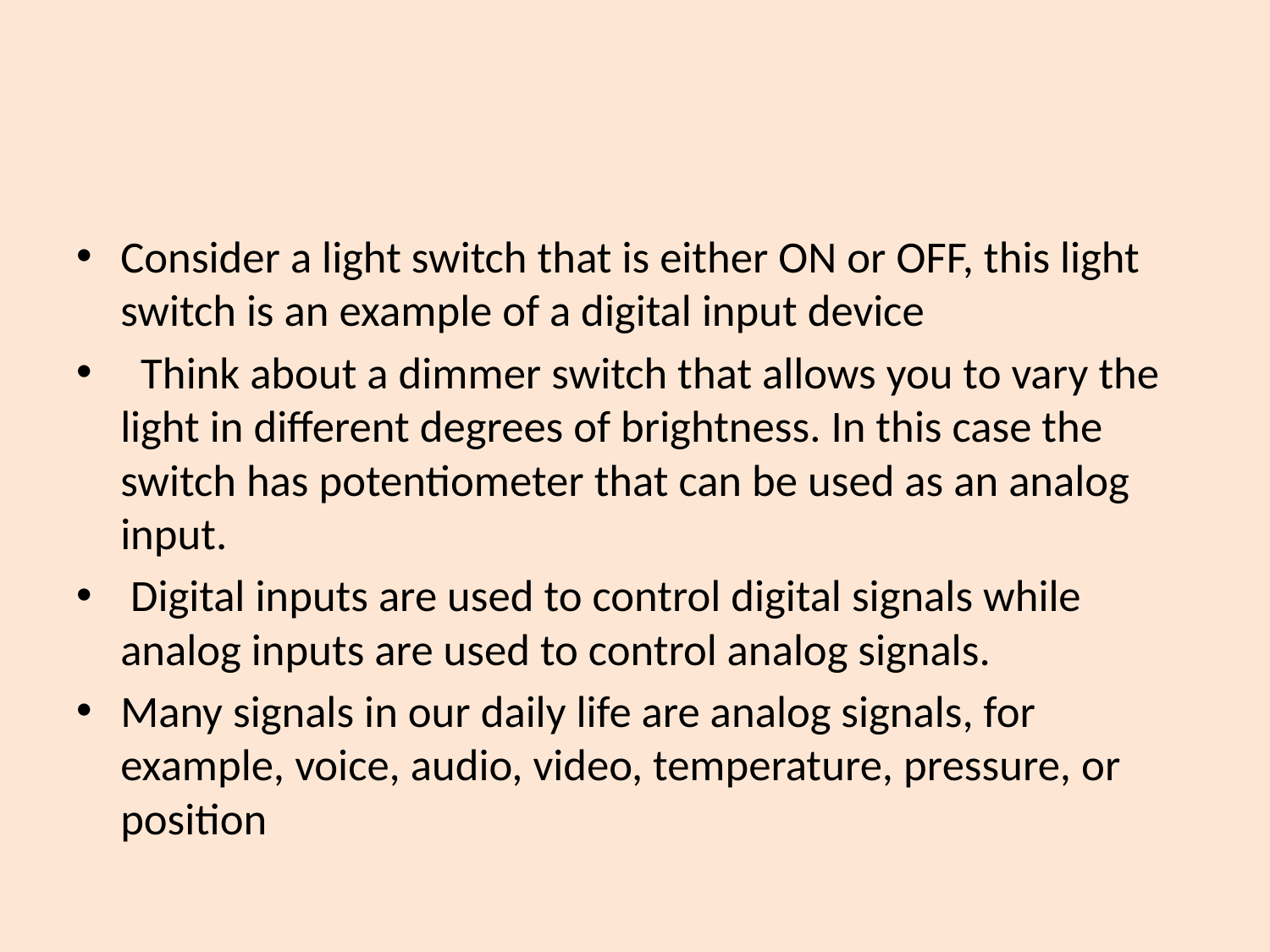

#
Consider a light switch that is either ON or OFF, this light switch is an example of a digital input device
  Think about a dimmer switch that allows you to vary the light in different degrees of brightness. In this case the switch has potentiometer that can be used as an analog input.
 Digital inputs are used to control digital signals while analog inputs are used to control analog signals.
Many signals in our daily life are analog signals, for example, voice, audio, video, temperature, pressure, or position